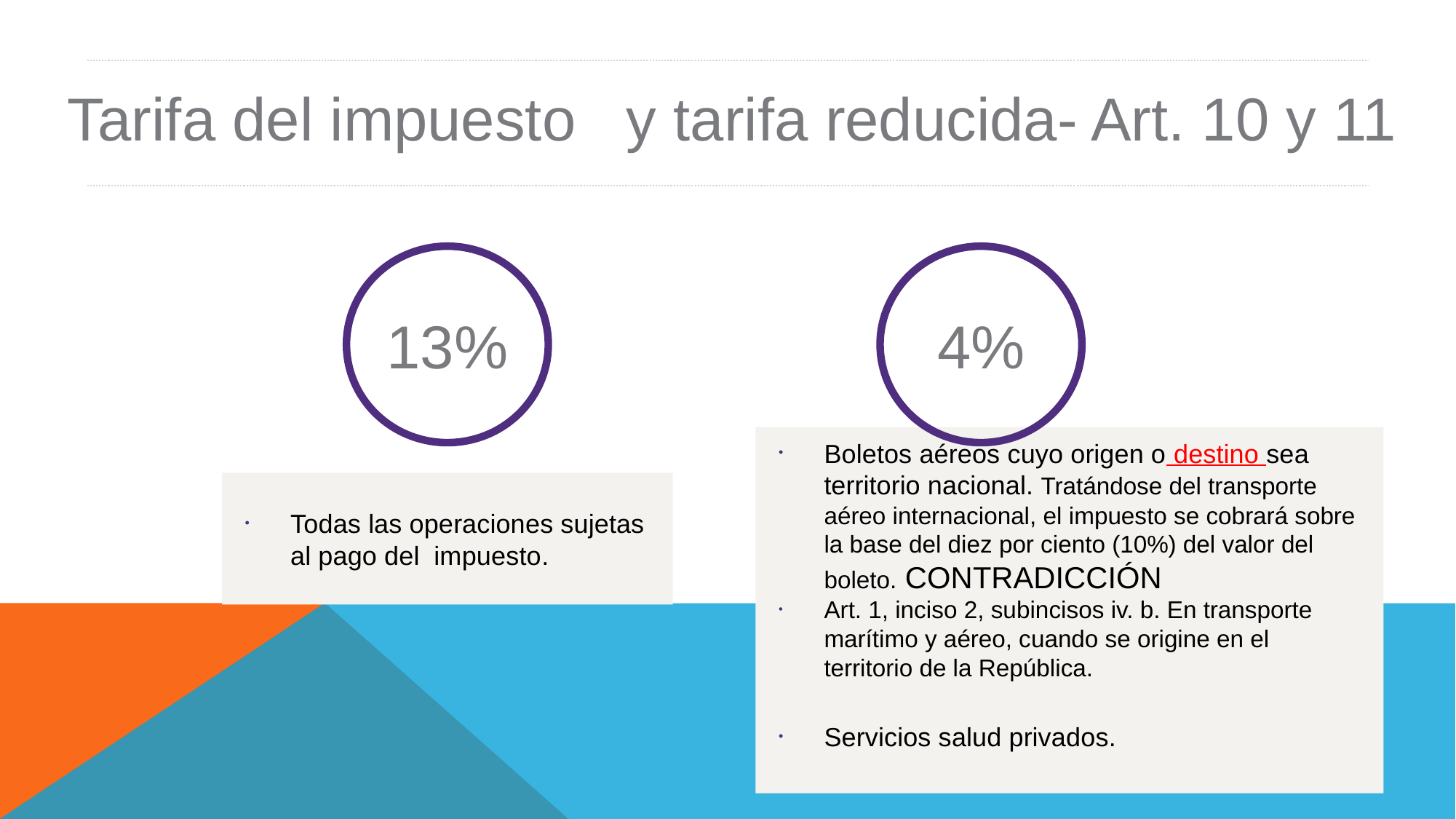

Tarifa del impuesto   y tarifa reducida- Art. 10 y 11
13%
4%
Boletos aéreos cuyo origen o destino sea territorio nacional. Tratándose del transporte aéreo internacional, el impuesto se cobrará sobre la base del diez por ciento (10%) del valor del boleto. CONTRADICCIÓN
Art. 1, inciso 2, subincisos iv. b. En transporte marítimo y aéreo, cuando se origine en el territorio de la República.

Servicios salud privados.

Todas las operaciones sujetas al pago del  impuesto.